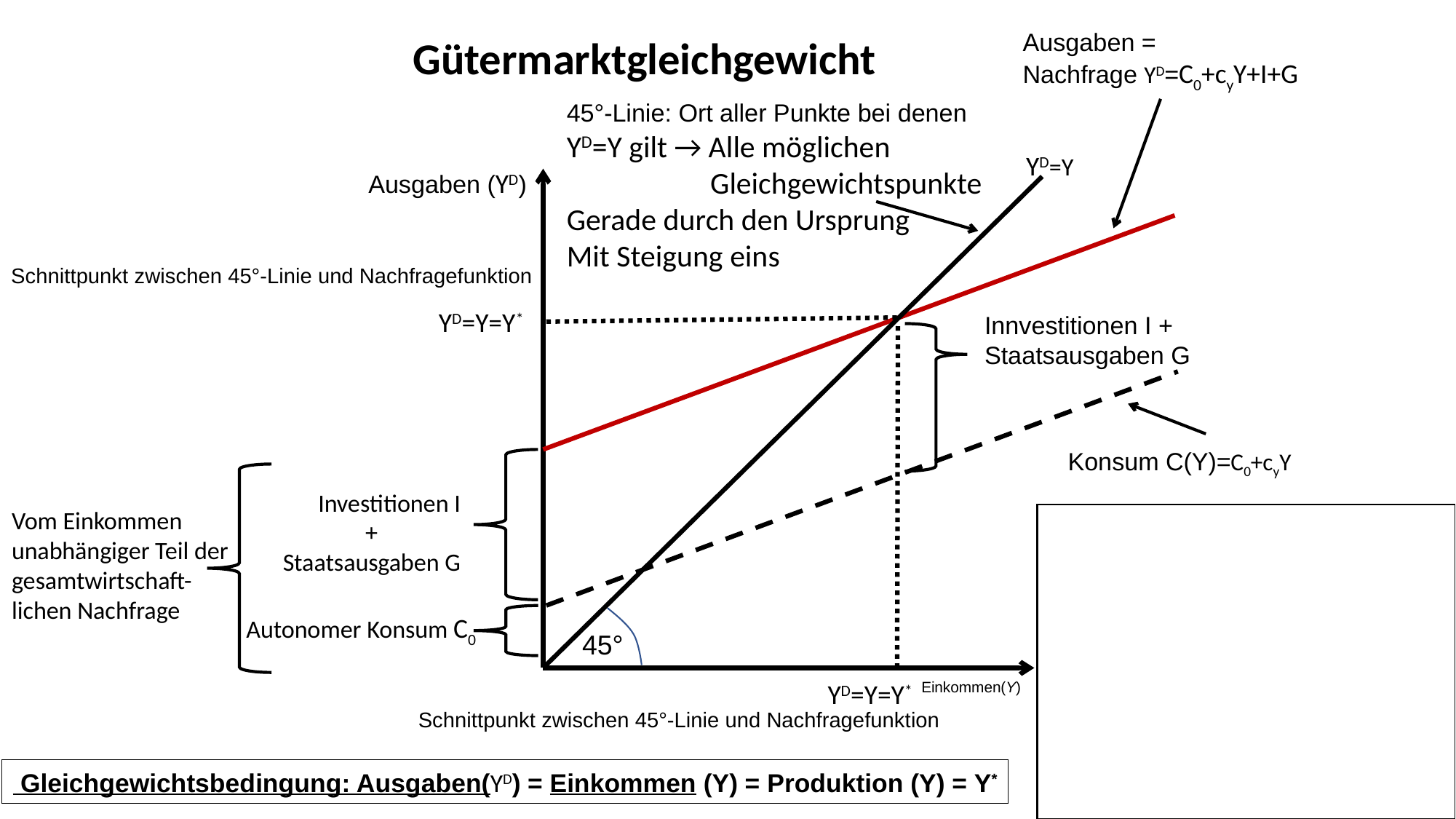

Gütermarktgleichgewicht
Ausgaben =
Nachfrage YD=C0+cyY+I+G
45°-Linie: Ort aller Punkte bei denen
YD=Y gilt → Alle möglichen
	     Gleichgewichtspunkte
Gerade durch den Ursprung
Mit Steigung eins
YD=Y
Ausgaben (YD)
Schnittpunkt zwischen 45°-Linie und Nachfragefunktion
YD=Y=Y*
Innvestitionen I +
Staatsausgaben G

Konsum C(Y)=C0+cyY

Investitionen I
+
Staatsausgaben G
Vom Einkommen
unabhängiger Teil der gesamtwirtschaft- lichen Nachfrage

Autonomer Konsum C0

45°
YD=Y=Y*
Einkommen(Y)
Schnittpunkt zwischen 45°-Linie und Nachfragefunktion
 Gleichgewichtsbedingung: Ausgaben(YD) = Einkommen (Y) = Produktion (Y) = Y*